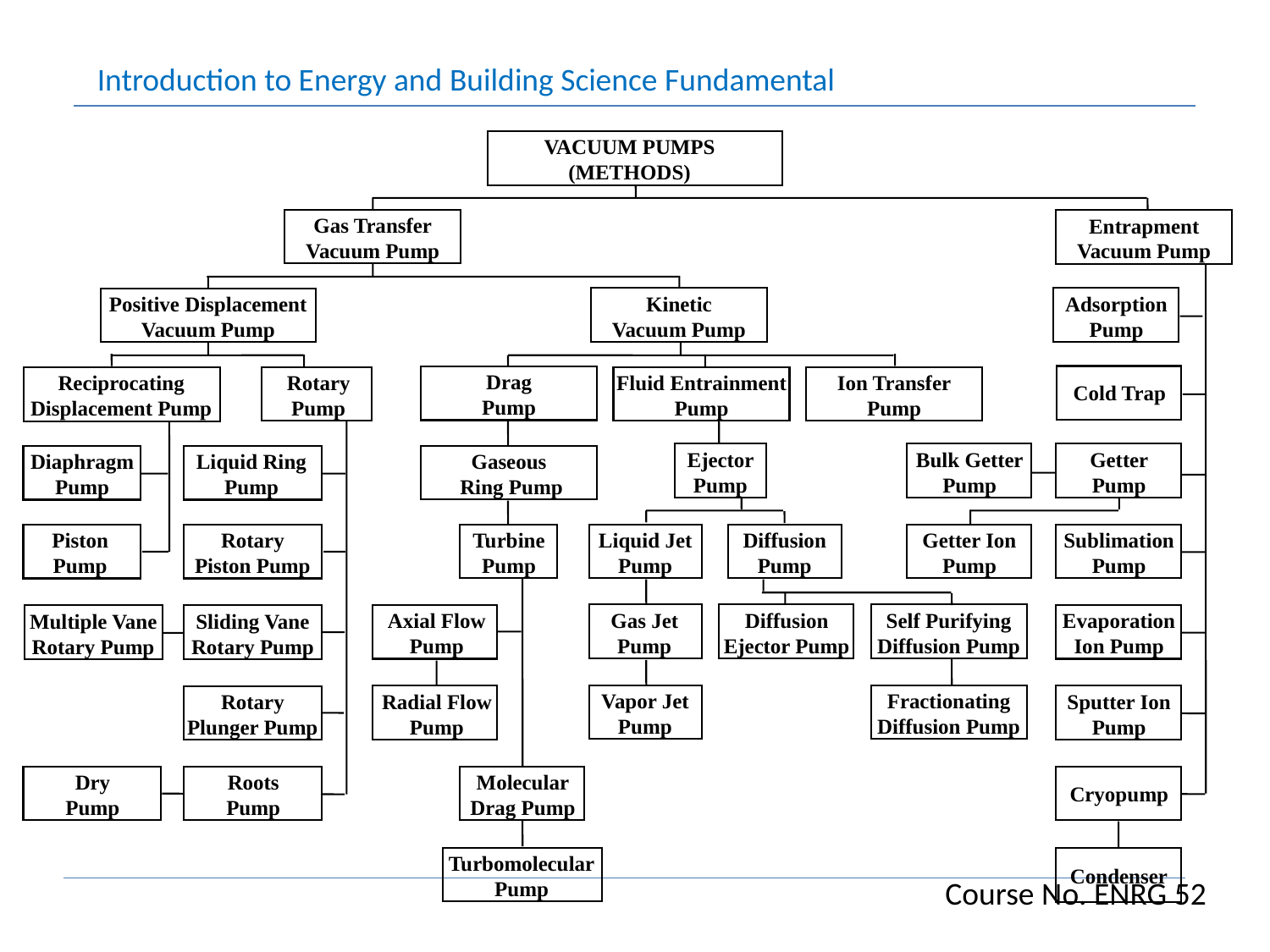

VACUUM PUMPS
(METHODS)

Gas Transfer
Vacuum Pump

Entrapment
Vacuum Pump

Kinetic
Vacuum Pump
Adsorption
Pump
Positive Displacement
Vacuum Pump

Drag
Pump

Rotary
Pump
Fluid Entrainment
Pump

Ion Transfer
Pump
Reciprocating
Displacement Pump

Cold Trap

Ejector
Pump

Bulk Getter
Pump

Getter
Pump
Gaseous
 Ring Pump

Diaphragm
Pump
Liquid Ring
Pump

Turbine
Pump
Liquid Jet
Pump
Diffusion
Pump
Getter Ion
Pump

Sublimation
Pump

Piston
Pump
Rotary
Piston Pump

Gas Jet
Pump
Diffusion
Ejector Pump
Self Purifying
Diffusion Pump
Axial Flow
Pump
Evaporation
Ion Pump

Multiple Vane
Rotary Pump
Sliding Vane
Rotary Pump

Vapor Jet
Pump
Fractionating
Diffusion Pump

Radial Flow
Pump
Sputter Ion
Pump
Rotary
Plunger Pump

Molecular
Drag Pump

Turbomolecular
Pump

Dry
Pump
Roots
Pump

Cryopump

Condenser